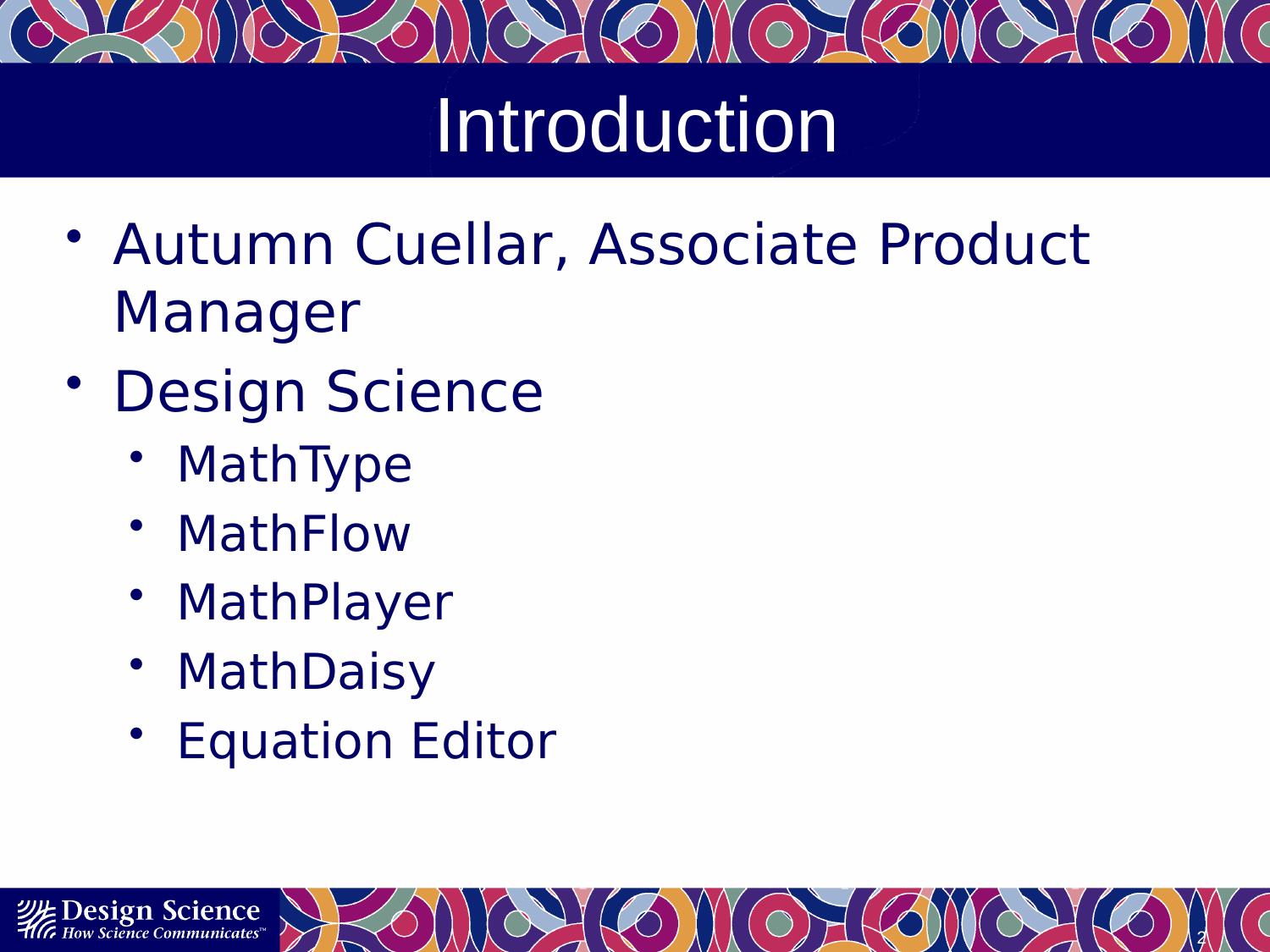

# Introduction
Autumn Cuellar, Associate Product Manager
Design Science
MathType
MathFlow
MathPlayer
MathDaisy
Equation Editor

2